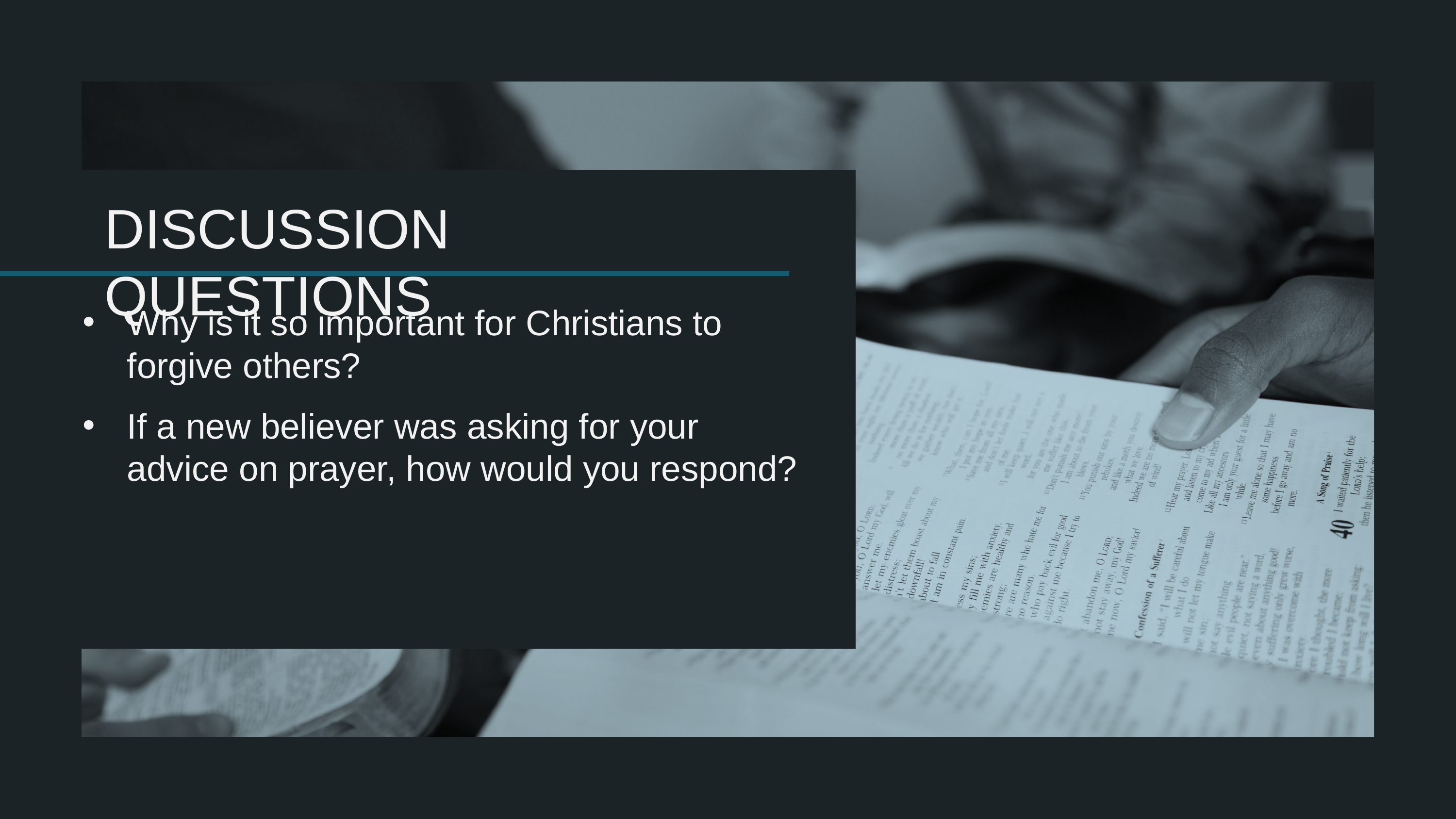

Why is it so important for Christians to forgive others?
If a new believer was asking for your advice on prayer, how would you respond?